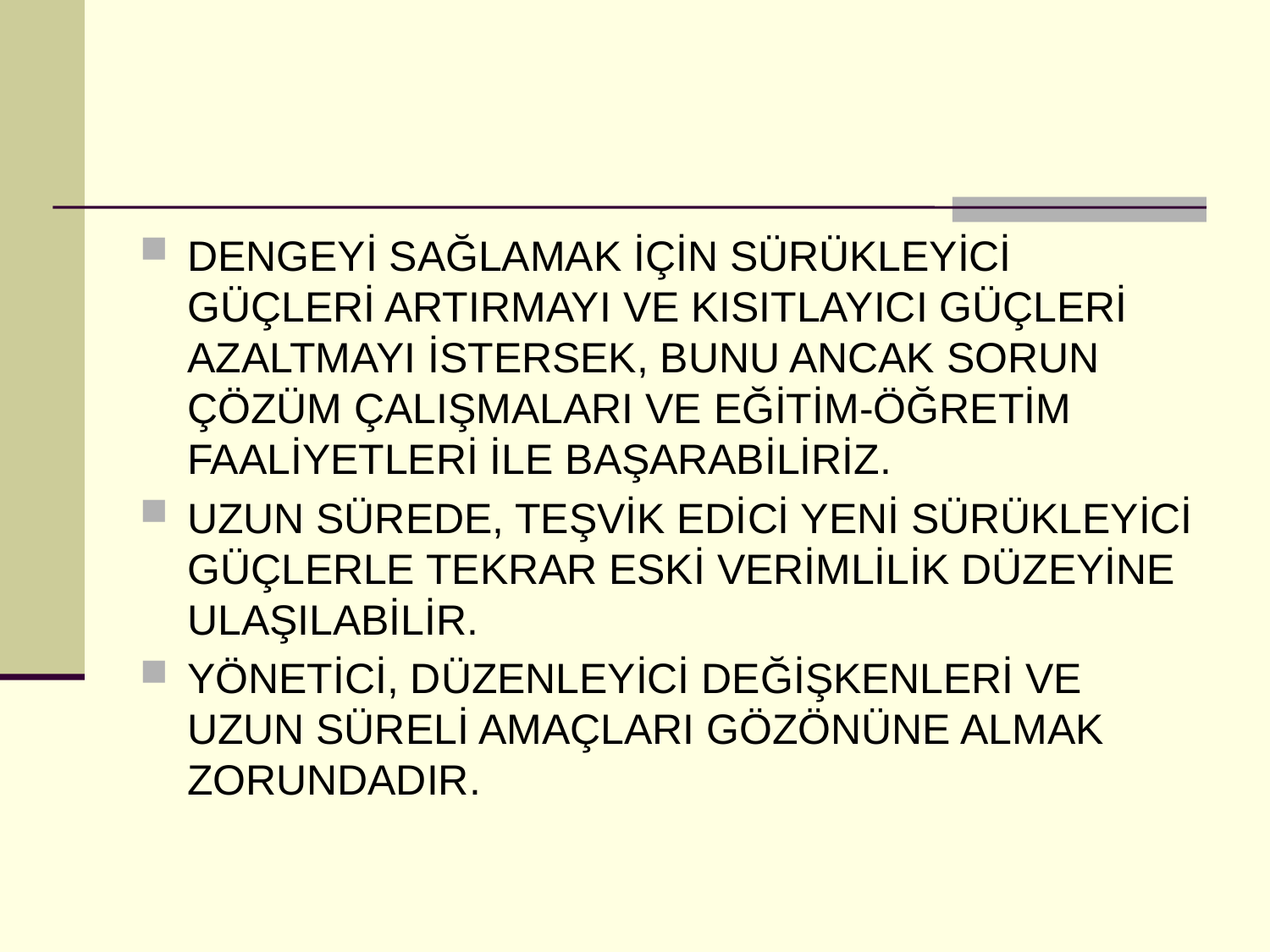

#
DENGEYİ SAĞLAMAK İÇİN SÜRÜKLEYİCİ GÜÇLERİ ARTIRMAYI VE KISITLAYICI GÜÇLERİ AZALTMAYI İSTERSEK, BUNU ANCAK SORUN ÇÖZÜM ÇALIŞMALARI VE EĞİTİM-ÖĞRETİM FAALİYETLERİ İLE BAŞARABİLİRİZ.
UZUN SÜREDE, TEŞVİK EDİCİ YENİ SÜRÜKLEYİCİ GÜÇLERLE TEKRAR ESKİ VERİMLİLİK DÜZEYİNE ULAŞILABİLİR.
YÖNETİCİ, DÜZENLEYİCİ DEĞİŞKENLERİ VE UZUN SÜRELİ AMAÇLARI GÖZÖNÜNE ALMAK ZORUNDADIR.